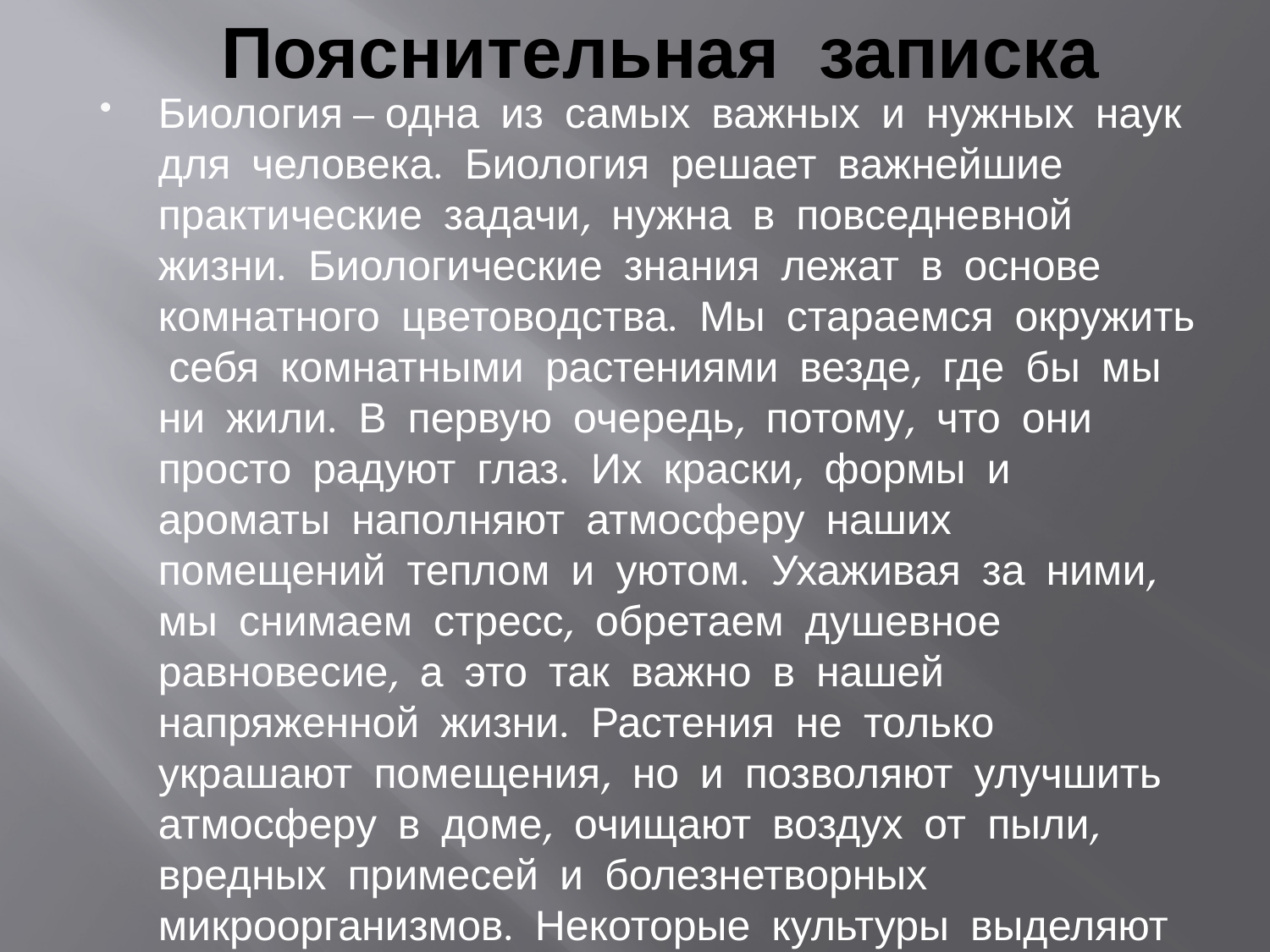

# Пояснительная  записка
Биология – одна  из  самых  важных  и  нужных  наук  для  человека.  Биология  решает  важнейшие  практические  задачи,  нужна  в  повседневной  жизни.  Биологические  знания  лежат  в  основе  комнатного  цветоводства.  Мы  стараемся  окружить  себя  комнатными  растениями  везде,  где  бы  мы  ни  жили.  В  первую  очередь,  потому,  что  они  просто  радуют  глаз.  Их  краски,  формы  и  ароматы  наполняют  атмосферу  наших  помещений  теплом  и  уютом.  Ухаживая  за  ними,  мы  снимаем  стресс,  обретаем  душевное  равновесие,  а  это  так  важно  в  нашей  напряженной  жизни.  Растения  не  только  украшают  помещения,  но  и  позволяют  улучшить  атмосферу  в  доме,  очищают  воздух  от  пыли,  вредных  примесей  и  болезнетворных  микроорганизмов.  Некоторые  культуры  выделяют  в  воздух  фитонциды – благотворно  действующие  на  здоровье  человека.